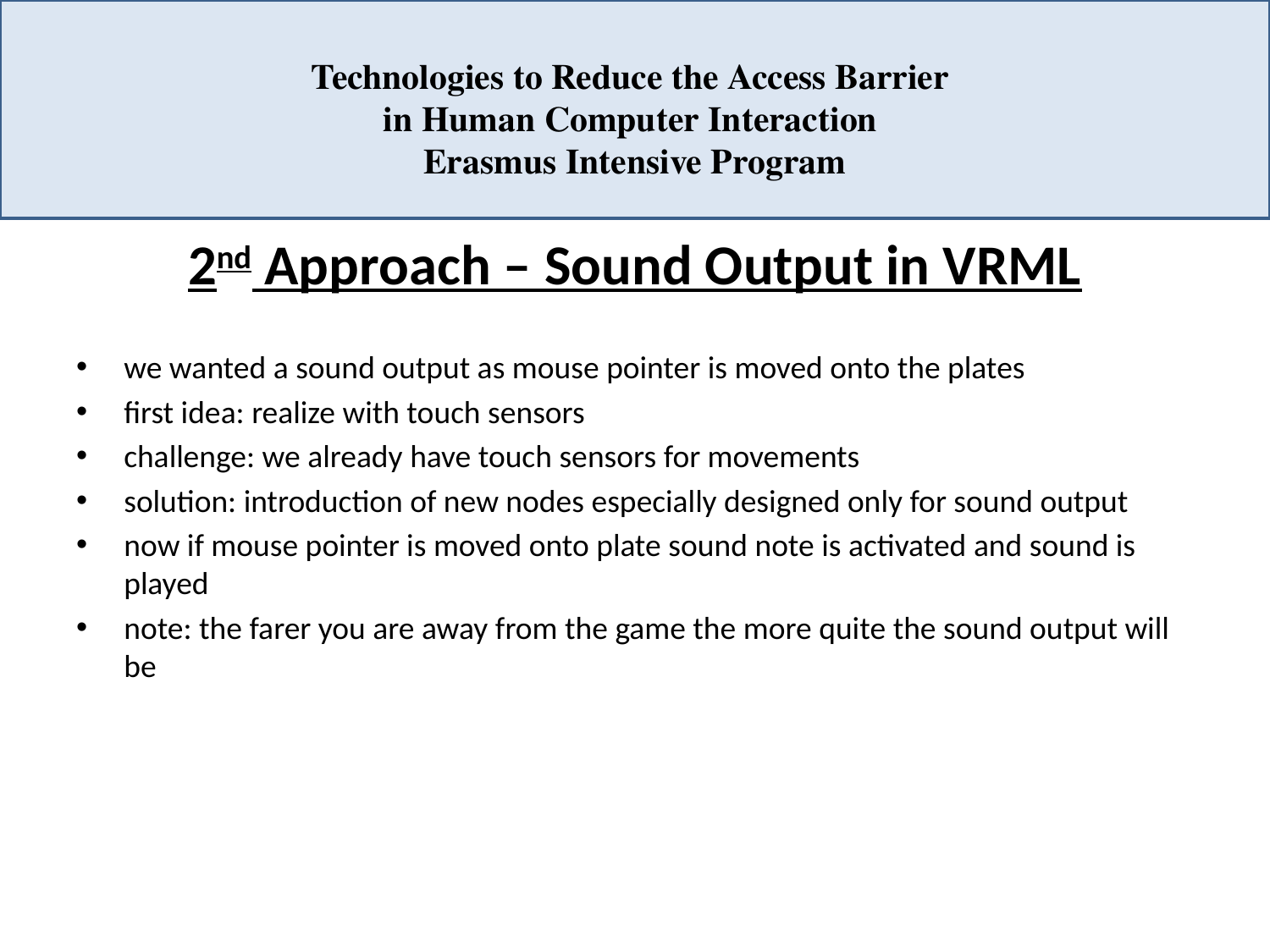

# Technologies to Reduce the Access Barrier in Human Computer Interaction Erasmus Intensive Program
2nd Approach – Sound Output in VRML

we wanted a sound output as mouse pointer is moved onto the plates
first idea: realize with touch sensors
challenge: we already have touch sensors for movements
solution: introduction of new nodes especially designed only for sound output
now if mouse pointer is moved onto plate sound note is activated and sound is played
note: the farer you are away from the game the more quite the sound output will be